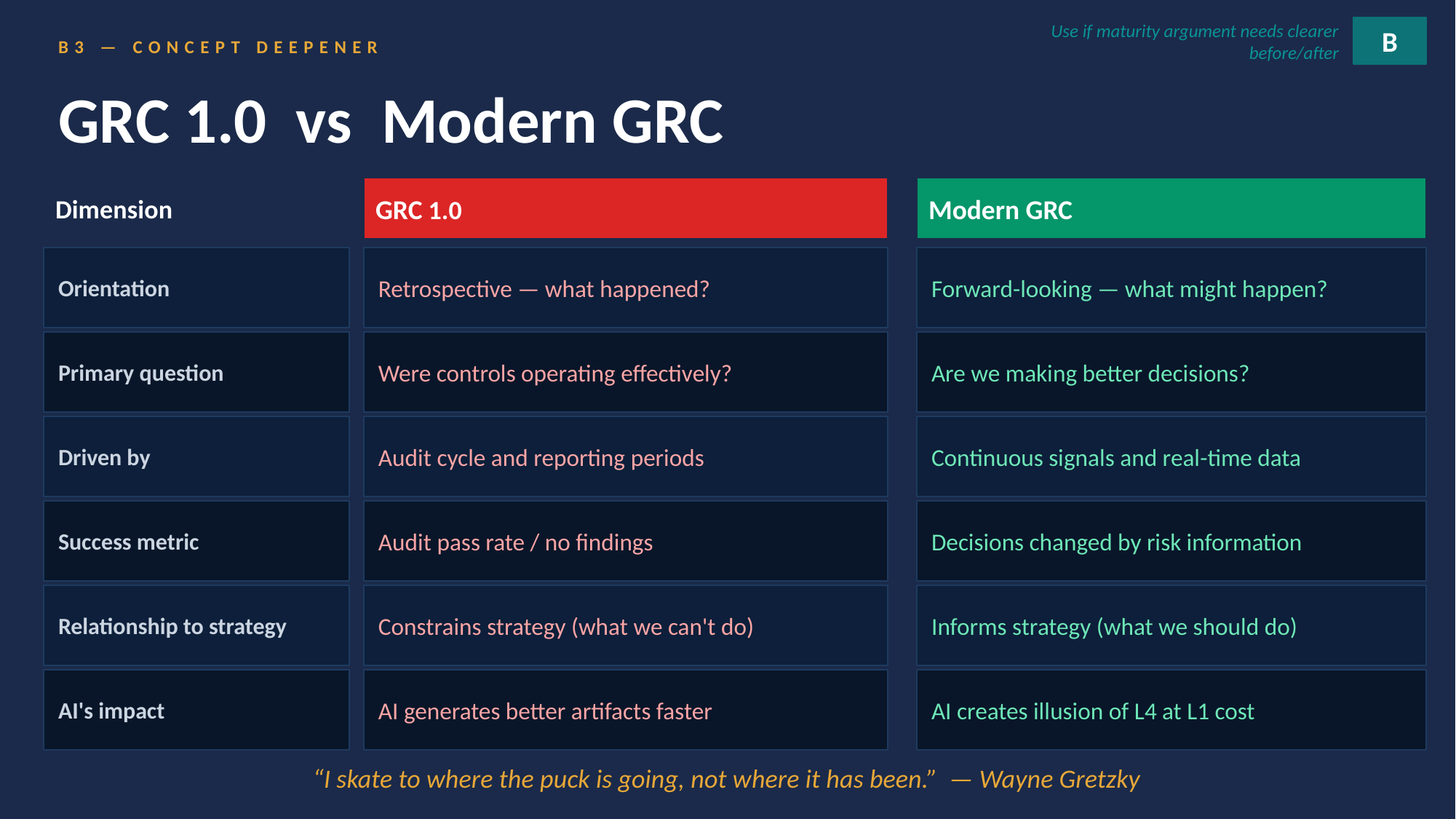

B
Use if maturity argument needs clearer before/after
B3 — CONCEPT DEEPENER
GRC 1.0  vs  Modern GRC

Dimension
GRC 1.0
Modern GRC

Orientation
Retrospective — what happened?
Forward-looking — what might happen?

Primary question
Were controls operating effectively?
Are we making better decisions?

Driven by
Audit cycle and reporting periods
Continuous signals and real-time data

Success metric
Audit pass rate / no findings
Decisions changed by risk information

Relationship to strategy
Constrains strategy (what we can't do)
Informs strategy (what we should do)

AI's impact
AI generates better artifacts faster
AI creates illusion of L4 at L1 cost
“I skate to where the puck is going, not where it has been.”  — Wayne Gretzky